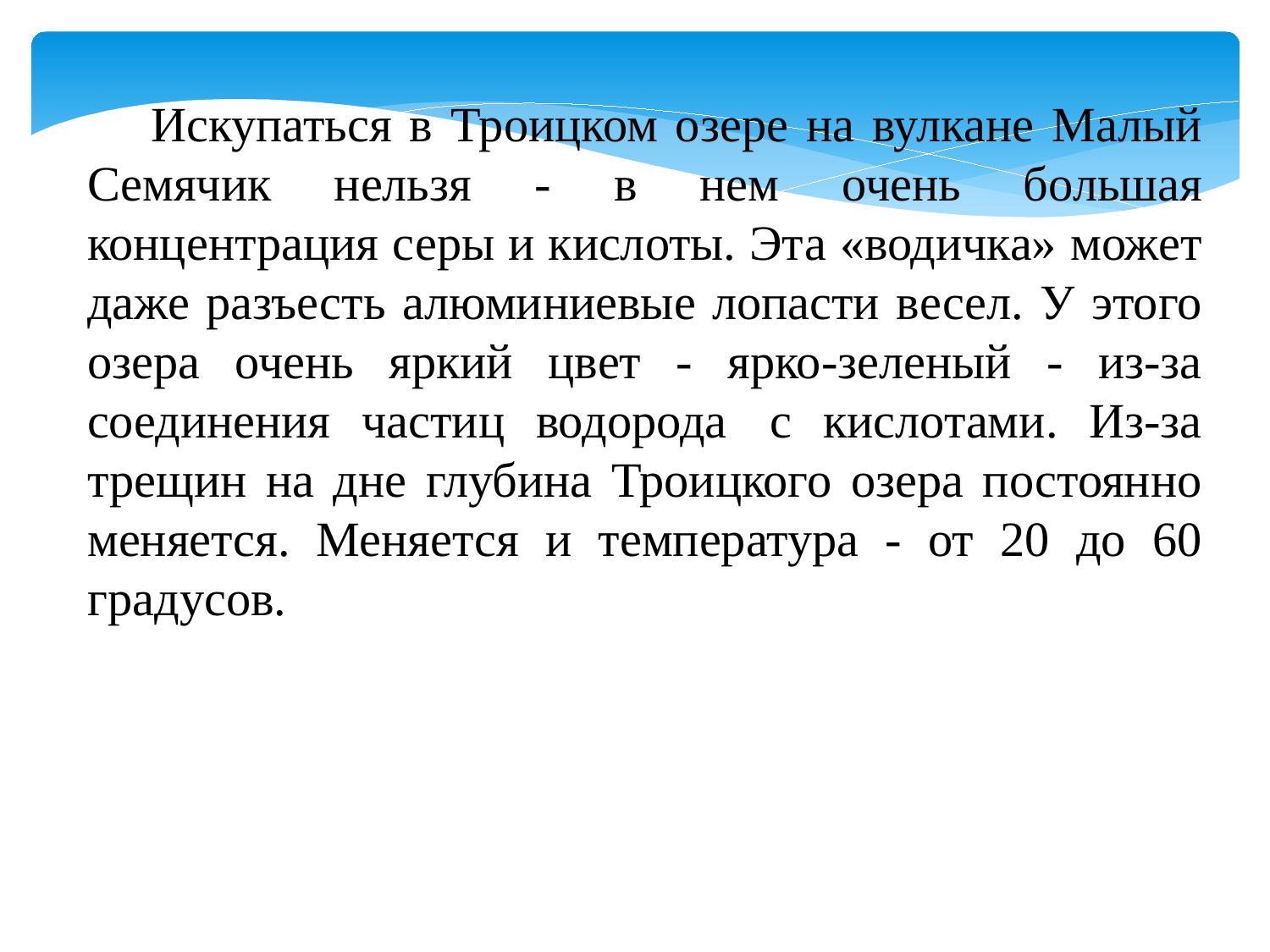

Искупаться в Троицком озере на вулкане Малый Семячик нельзя - в нем очень большая концентрация серы и кислоты. Эта «водичка» может даже разъесть алюминиевые лопасти весел. У этого озера очень яркий цвет - ярко-зеленый - из-за соединения частиц водорода  с кислотами. Из-за трещин на дне глубина Троицкого озера постоянно меняется. Меняется и температура - от 20 до 60 градусов.